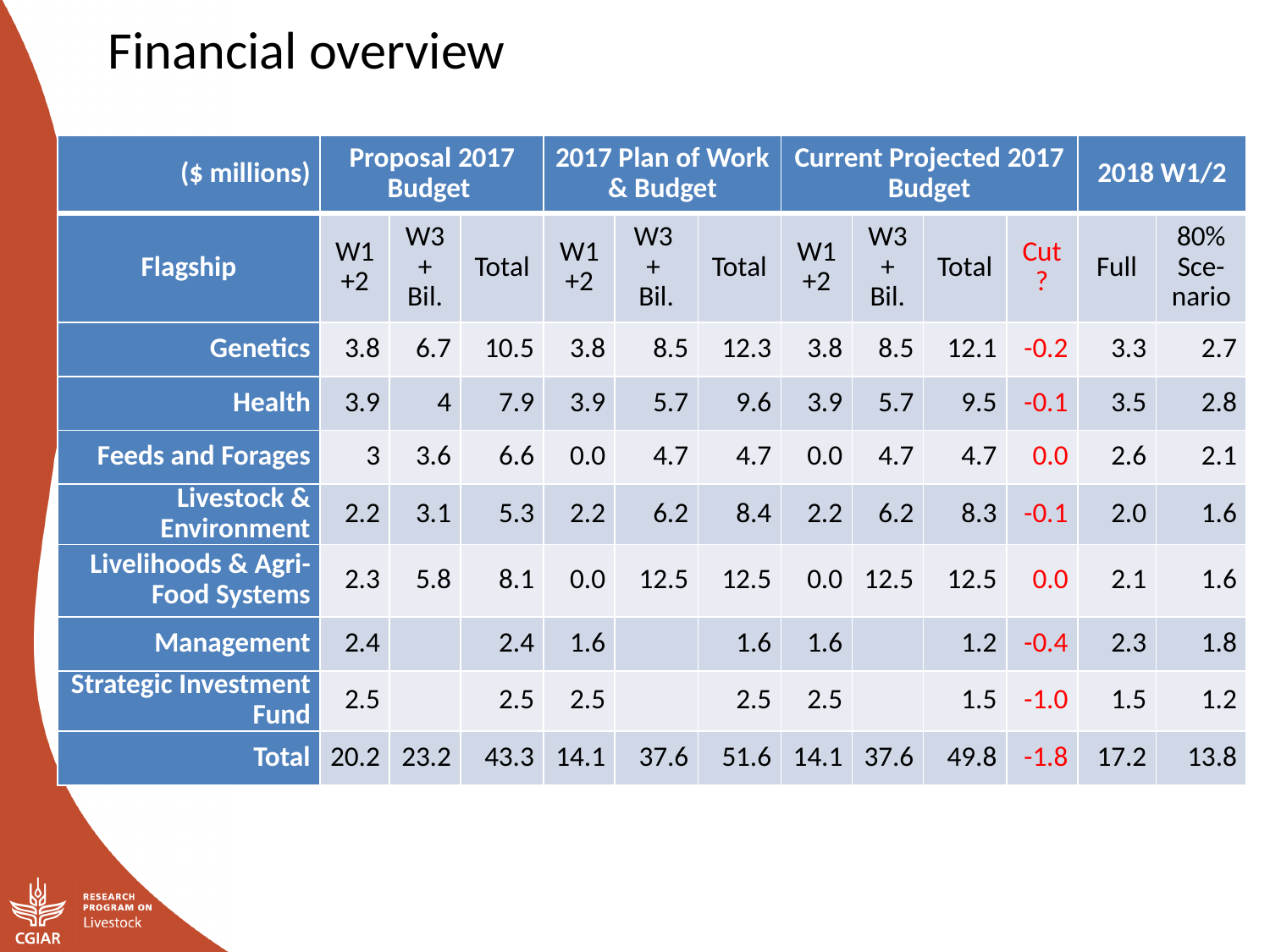

Financial overview
| ($ millions) | Proposal 2017 Budget |  |  | 2017 Plan of Work & Budget |  |  | Current Projected 2017 Budget |  |  |  | 2018 W1/2 |  |
| --- | --- | --- | --- | --- | --- | --- | --- | --- | --- | --- | --- | --- |
| Flagship | W1 +2 | W3+ Bil. | Total | W1+2 | W3 + Bil. | Total | W1+2 | W3+ Bil. | Total | Cut? | Full | 80% Sce-nario |
| Genetics | 3.8 | 6.7 | 10.5 | 3.8 | 8.5 | 12.3 | 3.8 | 8.5 | 12.1 | -0.2 | 3.3 | 2.7 |
| Health | 3.9 | 4 | 7.9 | 3.9 | 5.7 | 9.6 | 3.9 | 5.7 | 9.5 | -0.1 | 3.5 | 2.8 |
| Feeds and Forages | 3 | 3.6 | 6.6 | 0.0 | 4.7 | 4.7 | 0.0 | 4.7 | 4.7 | 0.0 | 2.6 | 2.1 |
| Livestock & Environment | 2.2 | 3.1 | 5.3 | 2.2 | 6.2 | 8.4 | 2.2 | 6.2 | 8.3 | -0.1 | 2.0 | 1.6 |
| Livelihoods & Agri-Food Systems | 2.3 | 5.8 | 8.1 | 0.0 | 12.5 | 12.5 | 0.0 | 12.5 | 12.5 | 0.0 | 2.1 | 1.6 |
| Management | 2.4 |  | 2.4 | 1.6 |  | 1.6 | 1.6 |  | 1.2 | -0.4 | 2.3 | 1.8 |
| Strategic Investment Fund | 2.5 |  | 2.5 | 2.5 |  | 2.5 | 2.5 |  | 1.5 | -1.0 | 1.5 | 1.2 |
| Total | 20.2 | 23.2 | 43.3 | 14.1 | 37.6 | 51.6 | 14.1 | 37.6 | 49.8 | -1.8 | 17.2 | 13.8 |